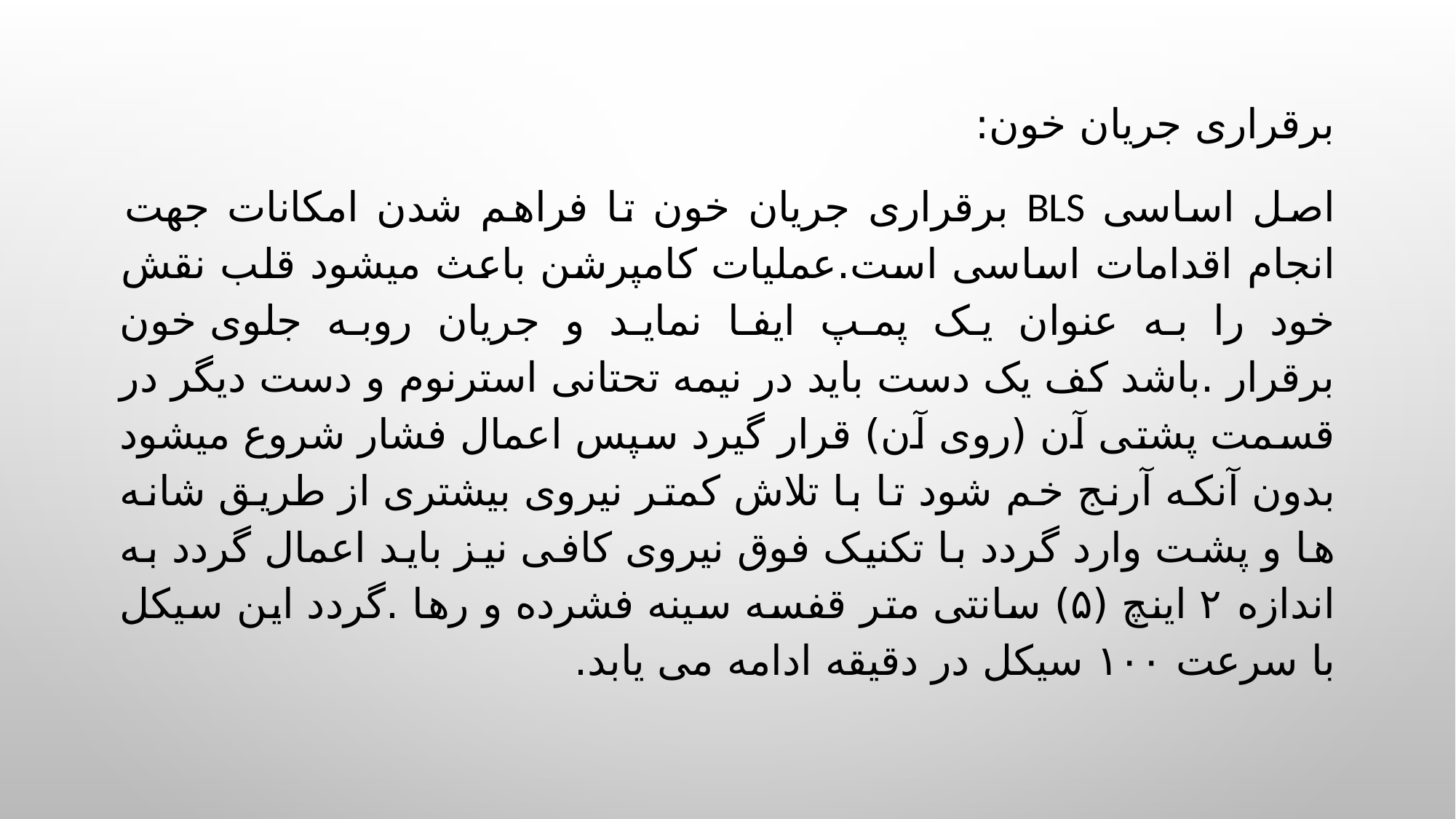

#
برقراری جریان خون:
اصل اساسی BLS برقراری جریان خون تا فراهم شدن امکانات جهت انجام اقدامات اساسی است.عملیات کامپرشن باعث میشود قلب نقش خود را به عنوان یک پمپ ایفا نماید و جریان روبه جلوی خون برقرار .باشد کف یک دست باید در نیمه تحتانی استرنوم و دست دیگر در قسمت پشتی آن (روی آن) قرار گیرد سپس اعمال فشار شروع میشود بدون آنکه آرنج خم شود تا با تلاش کمتر نیروی بیشتری از طریق شانه ها و پشت وارد گردد با تکنیک فوق نیروی کافی نیز باید اعمال گردد به اندازه ۲ اینچ (۵) سانتی متر قفسه سینه فشرده و رها .گردد این سیکل با سرعت ۱۰۰ سیکل در دقیقه ادامه می یابد.